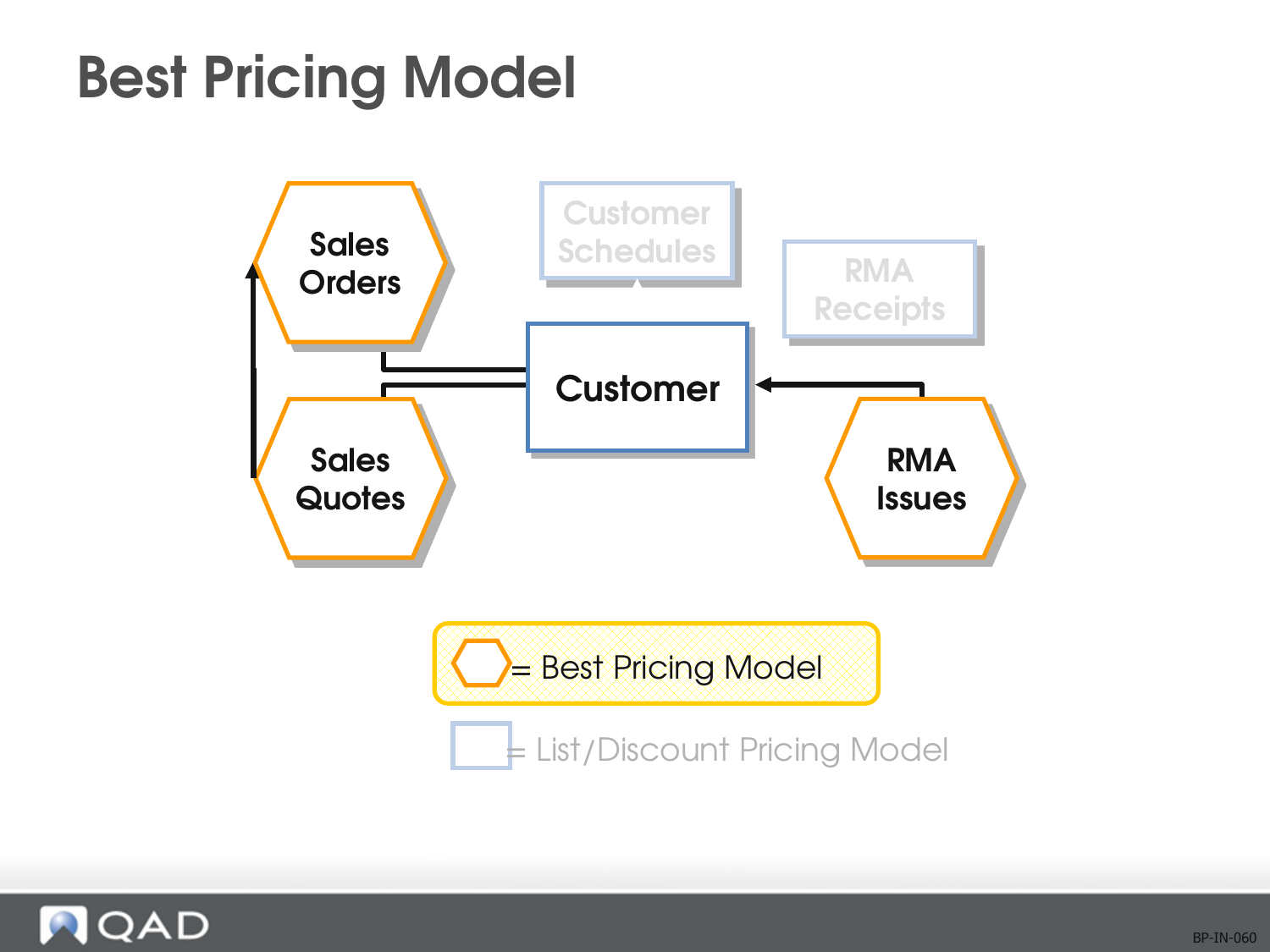

# Best Pricing Model
Customer Schedules
Sales Orders
RMA Receipts
Customer

RMA Issues
Sales Quotes

= Best Pricing Model
= List/Discount Pricing Model

BP-IN-060